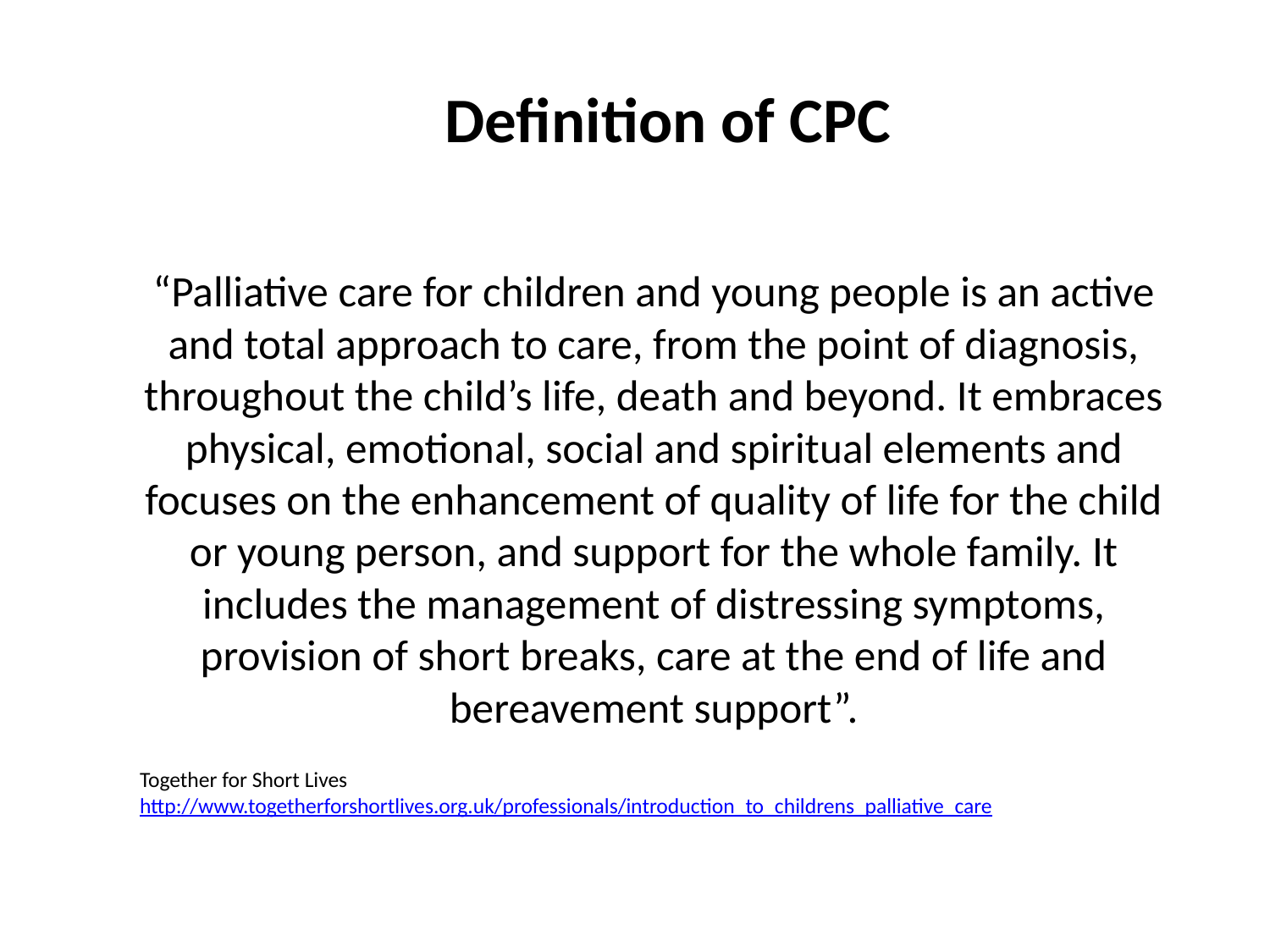

Definition of CPC

“Palliative care for children and young people is an active and total approach to care, from the point of diagnosis, throughout the child’s life, death and beyond. It embraces physical, emotional, social and spiritual elements and focuses on the enhancement of quality of life for the child or young person, and support for the whole family. It includes the management of distressing symptoms, provision of short breaks, care at the end of life and bereavement support”.

Together for Short Lives http://www.togetherforshortlives.org.uk/professionals/introduction_to_childrens_palliative_care